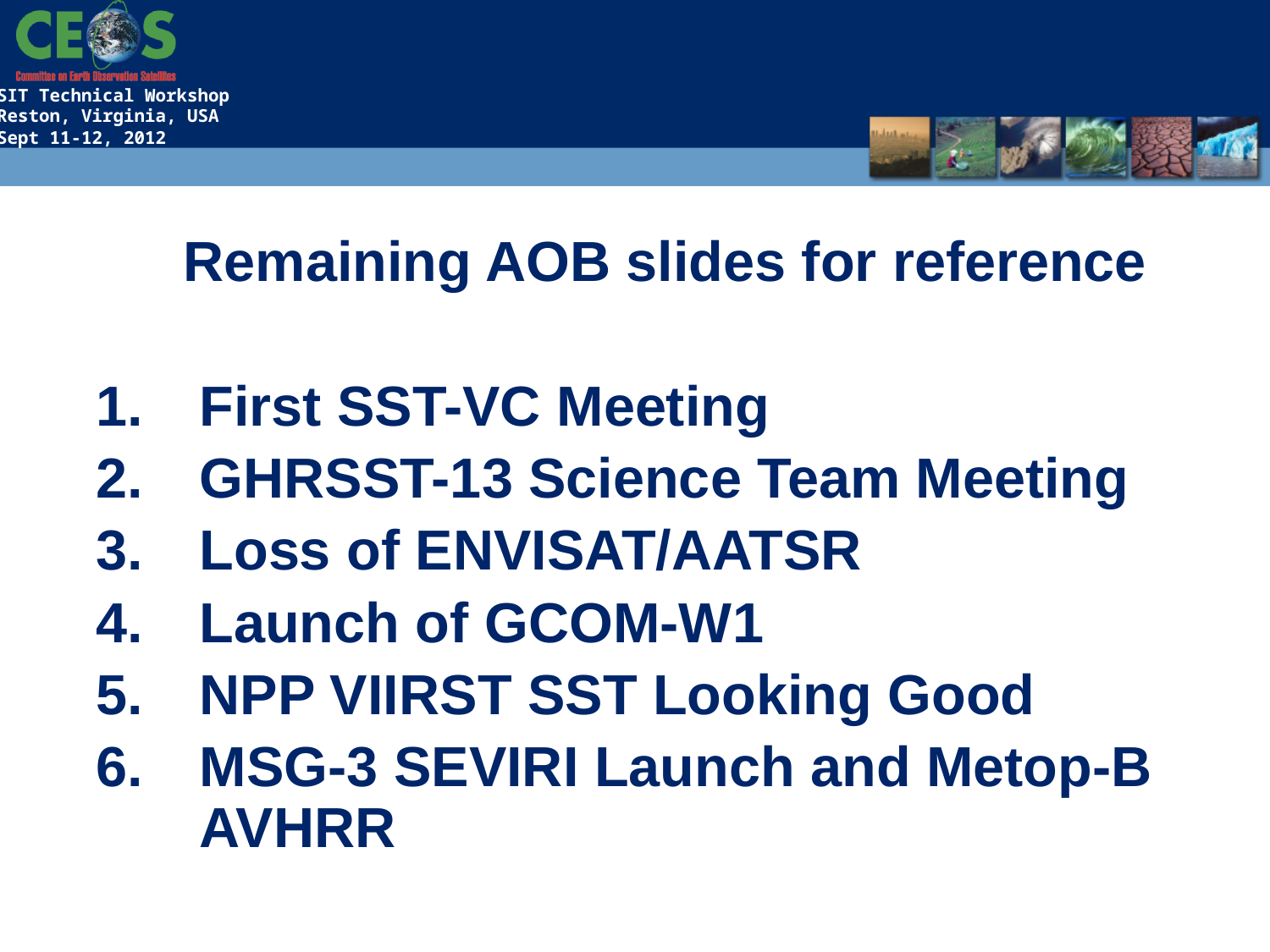

Remaining AOB slides for reference

First SST-VC Meeting
GHRSST-13 Science Team Meeting
Loss of ENVISAT/AATSR
Launch of GCOM-W1
NPP VIIRST SST Looking Good
MSG-3 SEVIRI Launch and Metop-B AVHRR